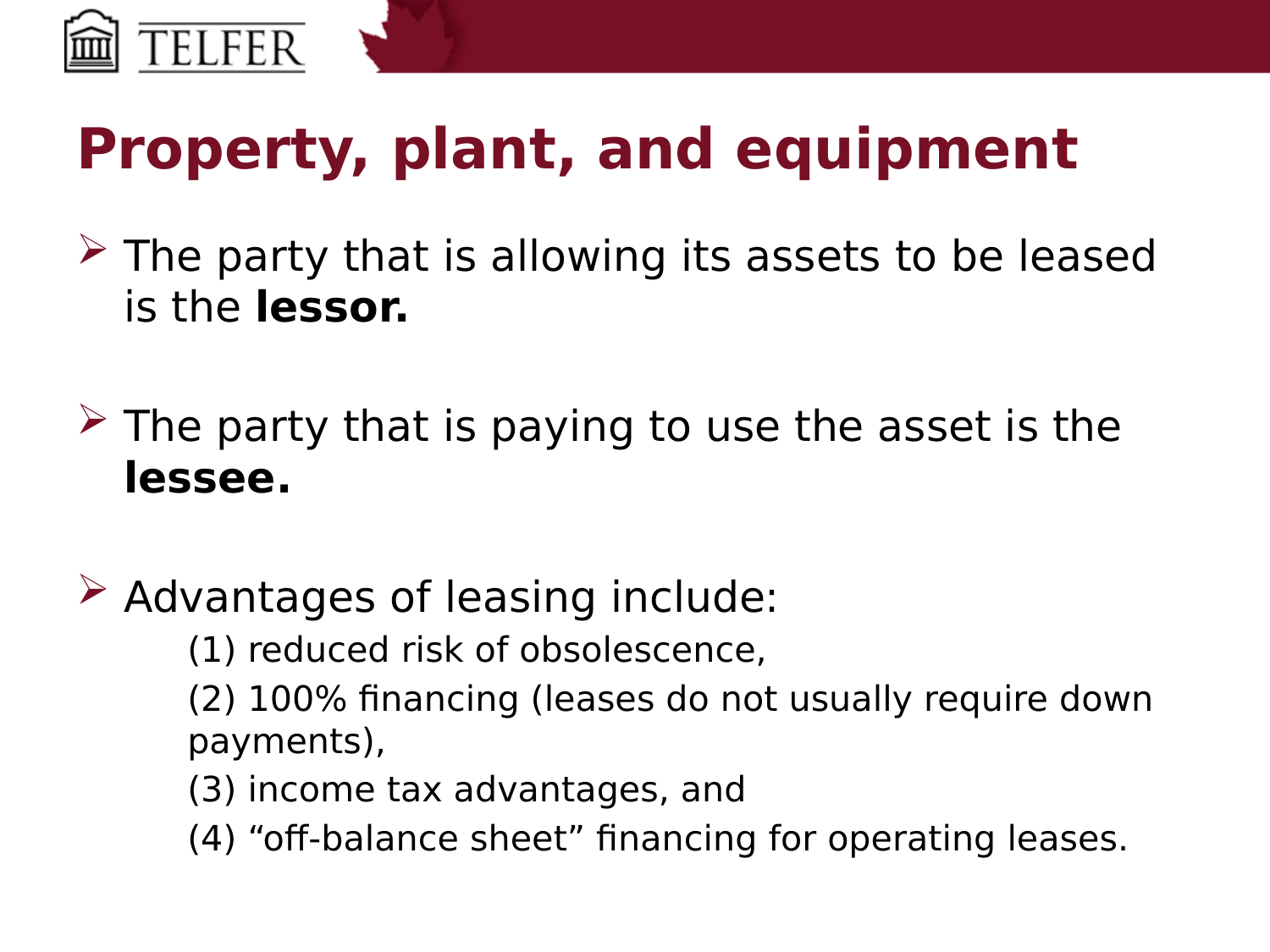

# Property, plant, and equipment
The party that is allowing its assets to be leased is the lessor.

The party that is paying to use the asset is the lessee.

Advantages of leasing include:
(1) reduced risk of obsolescence,
(2) 100% financing (leases do not usually require down payments),
(3) income tax advantages, and
(4) “off-balance sheet” financing for operating leases.